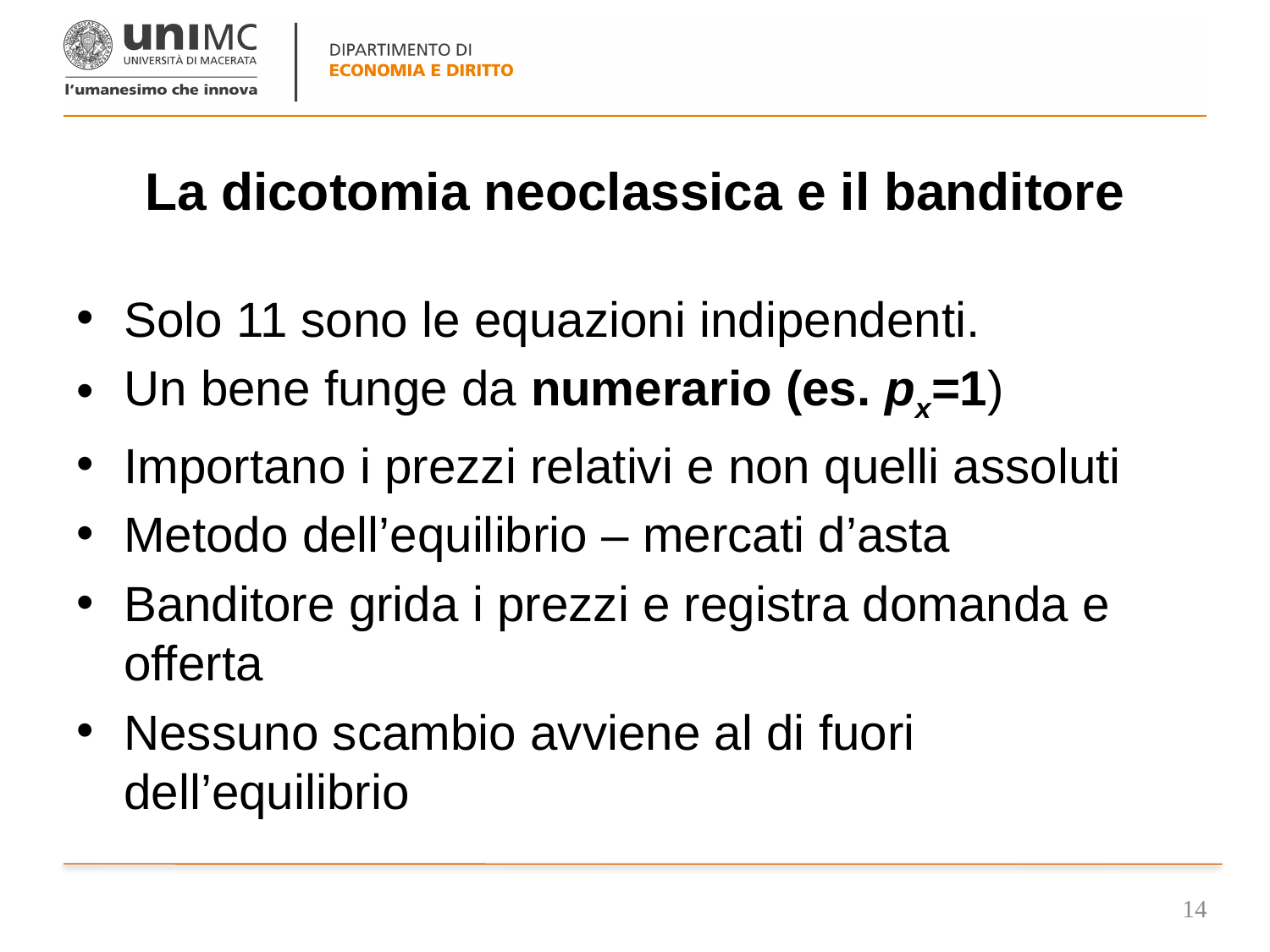

# La dicotomia neoclassica e il banditore
Solo 11 sono le equazioni indipendenti.
Un bene funge da numerario (es. px=1)
Importano i prezzi relativi e non quelli assoluti
Metodo dell’equilibrio – mercati d’asta
Banditore grida i prezzi e registra domanda e offerta
Nessuno scambio avviene al di fuori dell’equilibrio
14